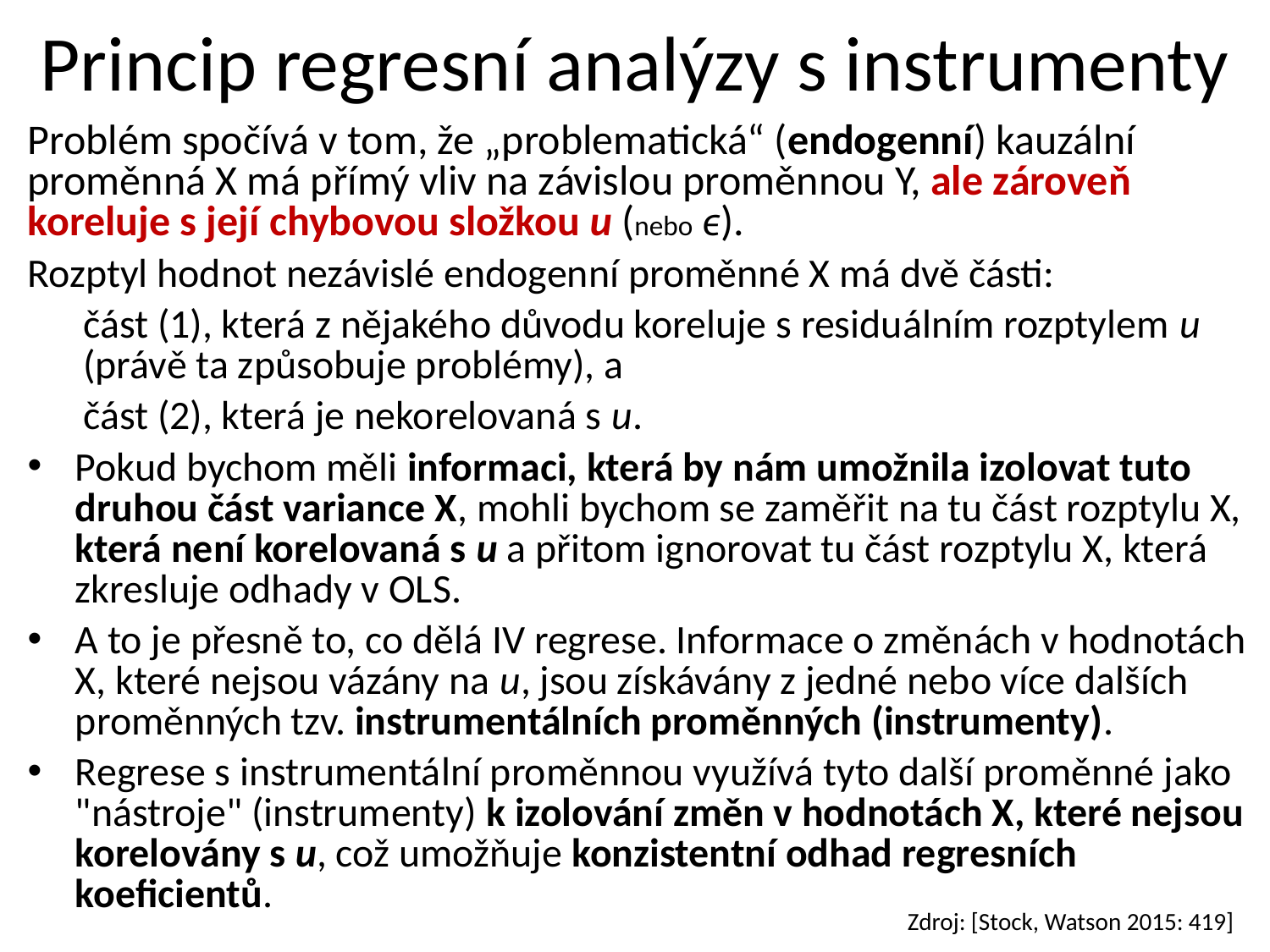

# Princip regresní analýzy s instrumenty
Problém spočívá v tom, že „problematická“ (endogenní) kauzální proměnná X má přímý vliv na závislou proměnnou Y, ale zároveň koreluje s její chybovou složkou u (nebo ϵ).
Rozptyl hodnot nezávislé endogenní proměnné X má dvě části:
část (1), která z nějakého důvodu koreluje s residuálním rozptylem u (právě ta způsobuje problémy), a
část (2), která je nekorelovaná s u.
Pokud bychom měli informaci, která by nám umožnila izolovat tuto druhou část variance X, mohli bychom se zaměřit na tu část rozptylu X, která není korelovaná s u a přitom ignorovat tu část rozptylu X, která zkresluje odhady v OLS.
A to je přesně to, co dělá IV regrese. Informace o změnách v hodnotách X, které nejsou vázány na u, jsou získávány z jedné nebo více dalších proměnných tzv. instrumentálních proměnných (instrumenty).
Regrese s instrumentální proměnnou využívá tyto další proměnné jako "nástroje" (instrumenty) k izolování změn v hodnotách X, které nejsou korelovány s u, což umožňuje konzistentní odhad regresních koeficientů.
Zdroj: [Stock, Watson 2015: 419]